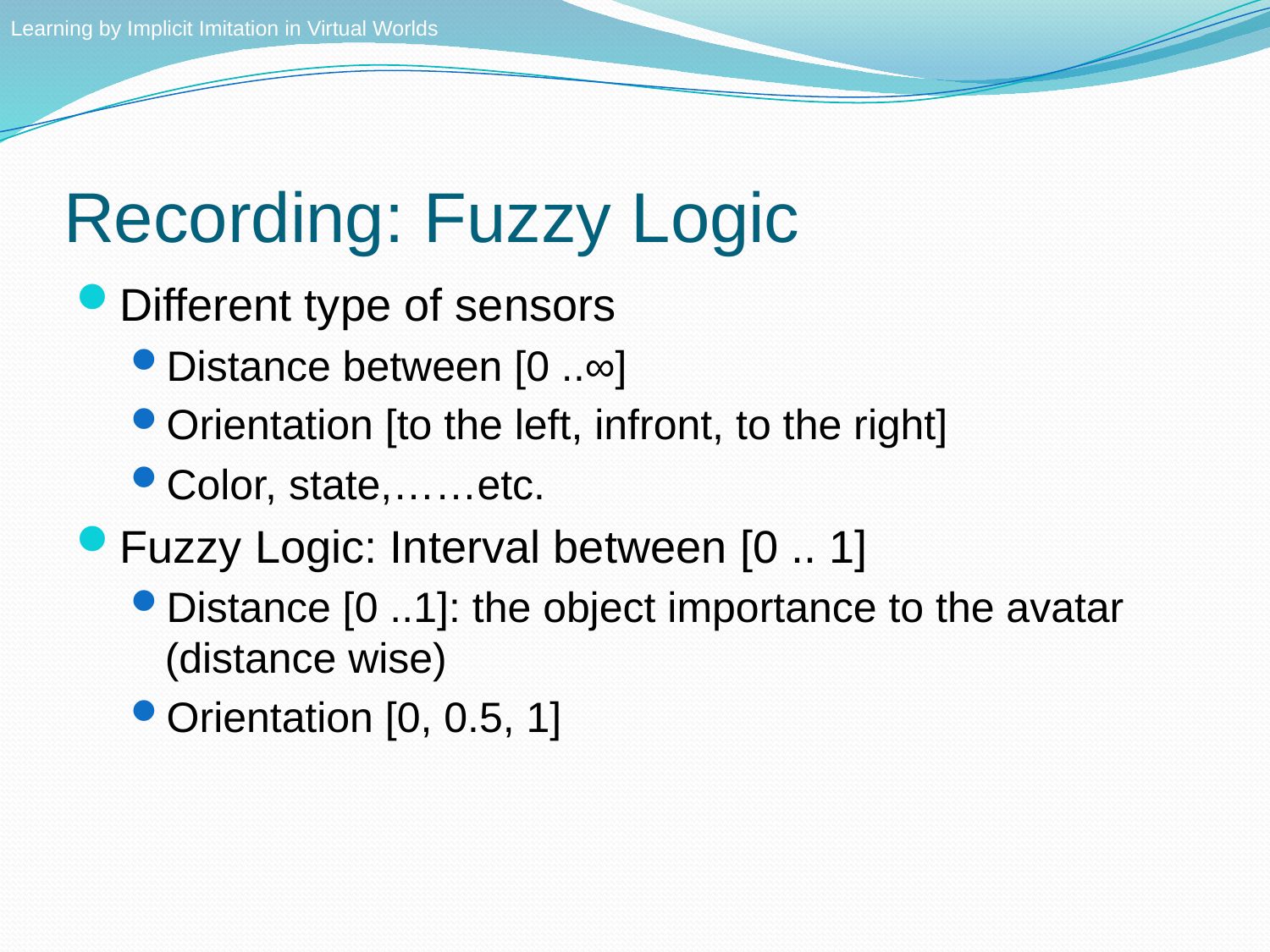

Learning by Implicit Imitation in Virtual Worlds
# Recording: Fuzzy Logic
Different type of sensors
Distance between [0 ..∞]
Orientation [to the left, infront, to the right]
Color, state,……etc.
Fuzzy Logic: Interval between [0 .. 1]
Distance [0 ..1]: the object importance to the avatar (distance wise)
Orientation [0, 0.5, 1]